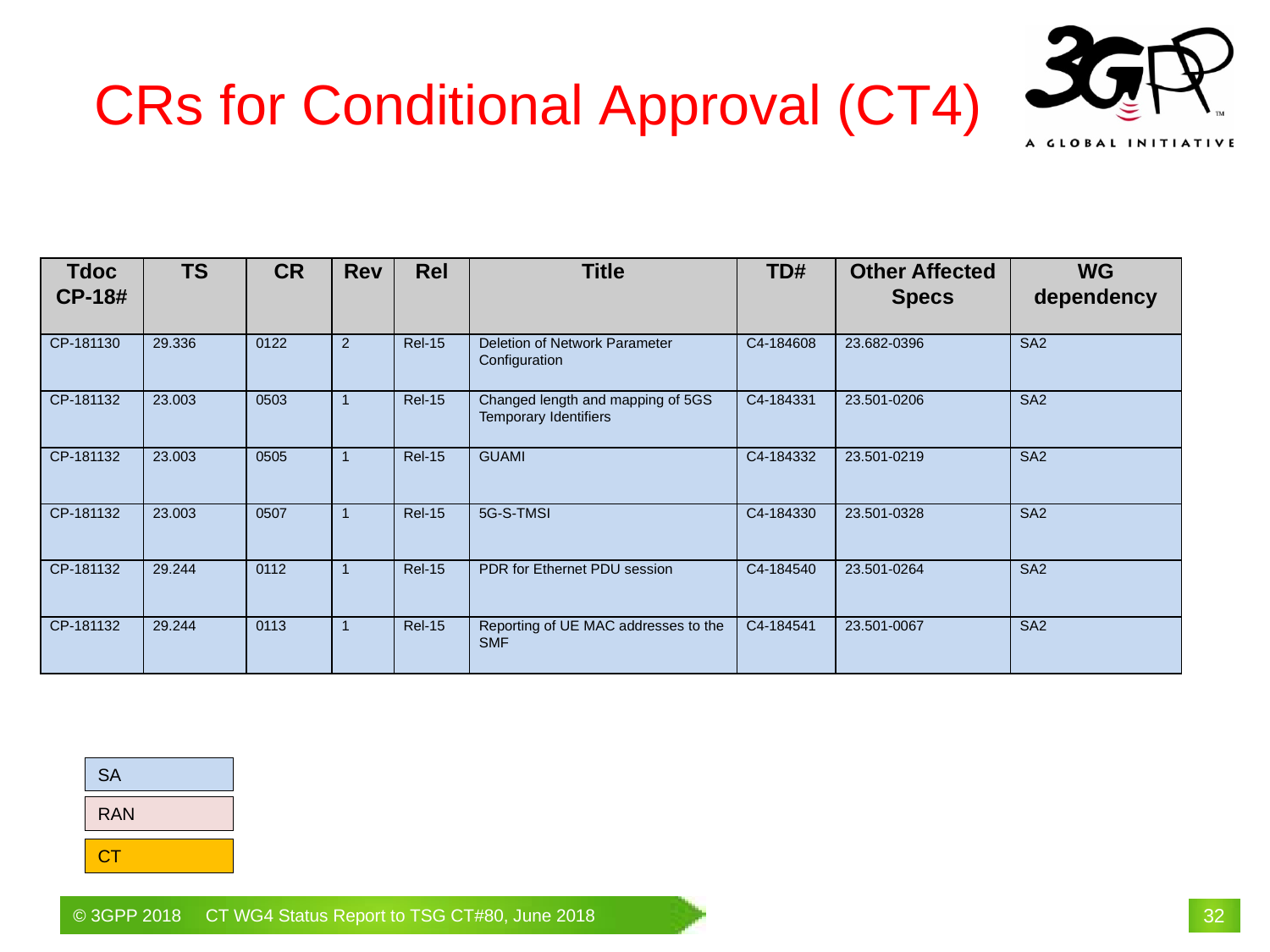

# CRs for Conditional Approval (CT4)
| Tdoc CP-18# | TS | CR | Rev | Rel | Title | TD# | Other Affected Specs | WG dependency |
| --- | --- | --- | --- | --- | --- | --- | --- | --- |
| CP-181130 | 29.336 | 0122 | 2 | Rel-15 | Deletion of Network Parameter Configuration | C4-184608 | 23.682-0396 | SA2 |
| CP-181132 | 23.003 | 0503 | 1 | Rel-15 | Changed length and mapping of 5GS Temporary Identifiers | C4-184331 | 23.501-0206 | SA2 |
| CP-181132 | 23.003 | 0505 | 1 | Rel-15 | GUAMI | C4-184332 | 23.501-0219 | SA2 |
| CP-181132 | 23.003 | 0507 | 1 | Rel-15 | 5G-S-TMSI | C4-184330 | 23.501-0328 | SA2 |
| CP-181132 | 29.244 | 0112 | 1 | Rel-15 | PDR for Ethernet PDU session | C4-184540 | 23.501-0264 | SA2 |
| CP-181132 | 29.244 | 0113 | 1 | Rel-15 | Reporting of UE MAC addresses to the SMF | C4-184541 | 23.501-0067 | SA2 |
SA
RAN
CT